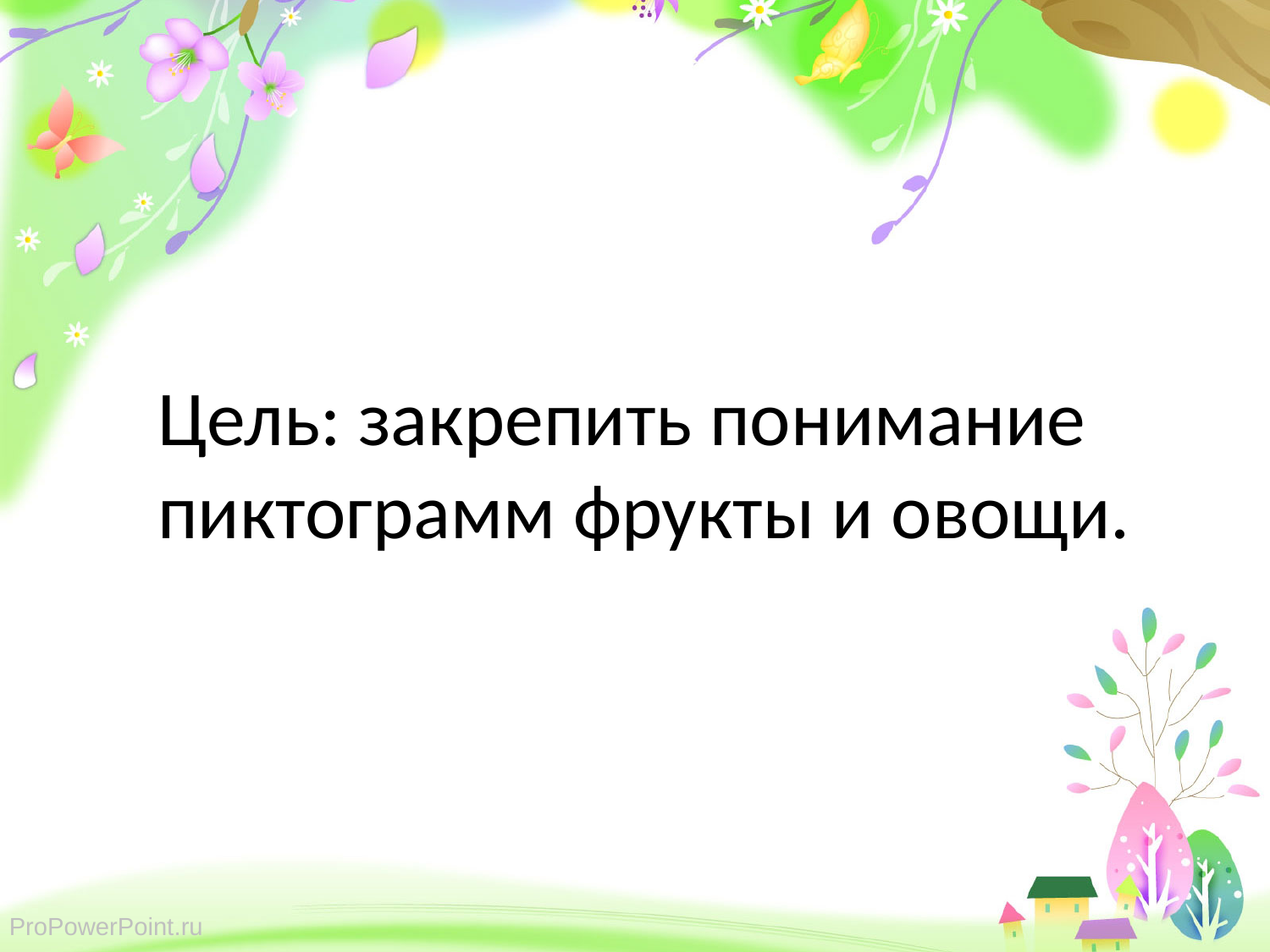

# Цель: закрепить понимание пиктограмм фрукты и овощи.